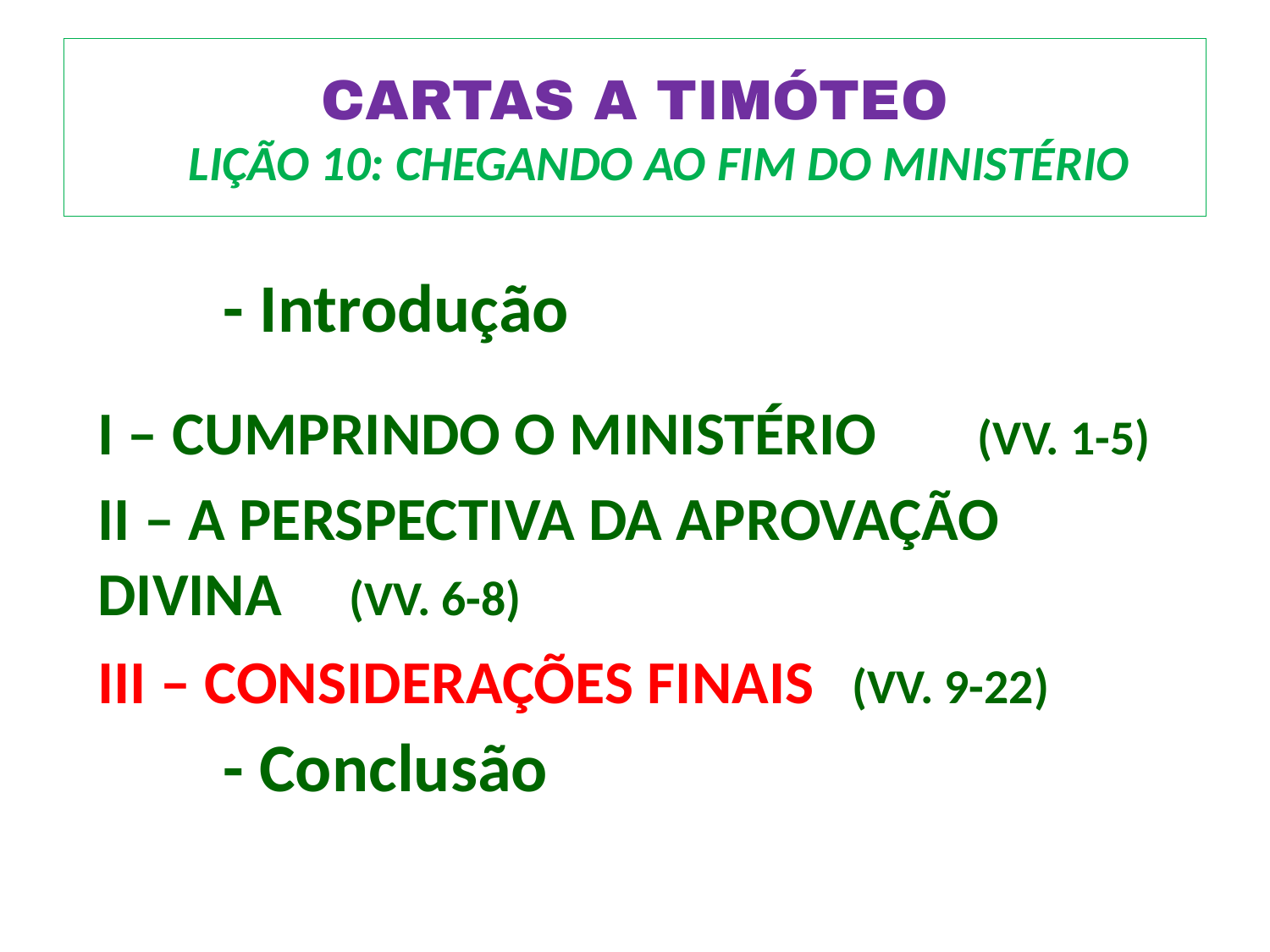

# CARTAS A TIMÓTEO LIÇÃO 10: CHEGANDO AO FIM DO MINISTÉRIO

	- Introdução

I – CUMPRINDO O MINISTÉRIO								(VV. 1-5)
II – A PERSPECTIVA DA APROVAÇÃO DIVINA						(VV. 6-8)
III – CONSIDERAÇÕES FINAIS							(VV. 9-22)
	- Conclusão